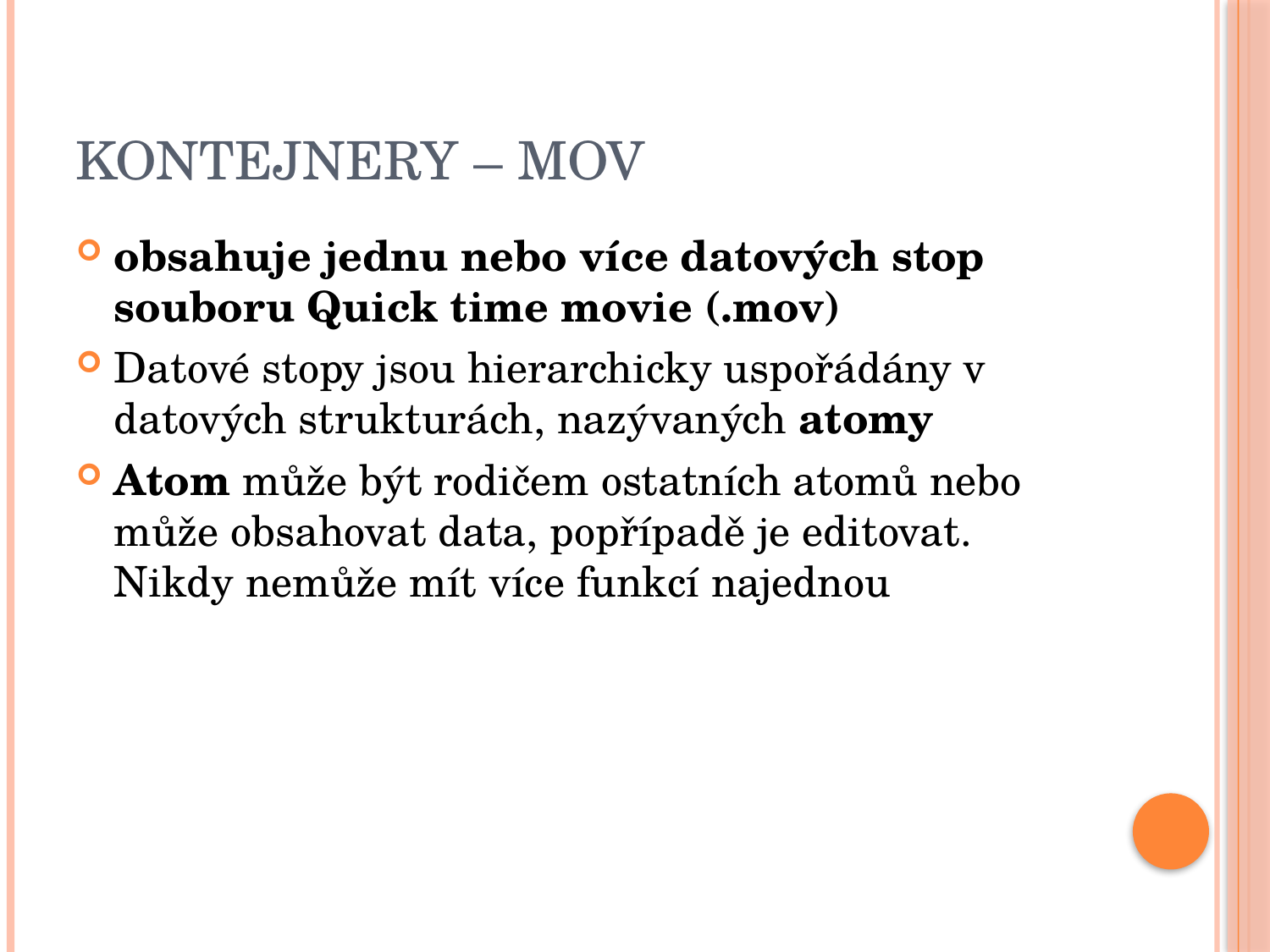

# Kontejnery – MOV
obsahuje jednu nebo více datových stop souboru Quick time movie (.mov)
Datové stopy jsou hierarchicky uspořádány v datových strukturách, nazývaných atomy
Atom může být rodičem ostatních atomů nebo může obsahovat data, popřípadě je editovat. Nikdy nemůže mít více funkcí najednou